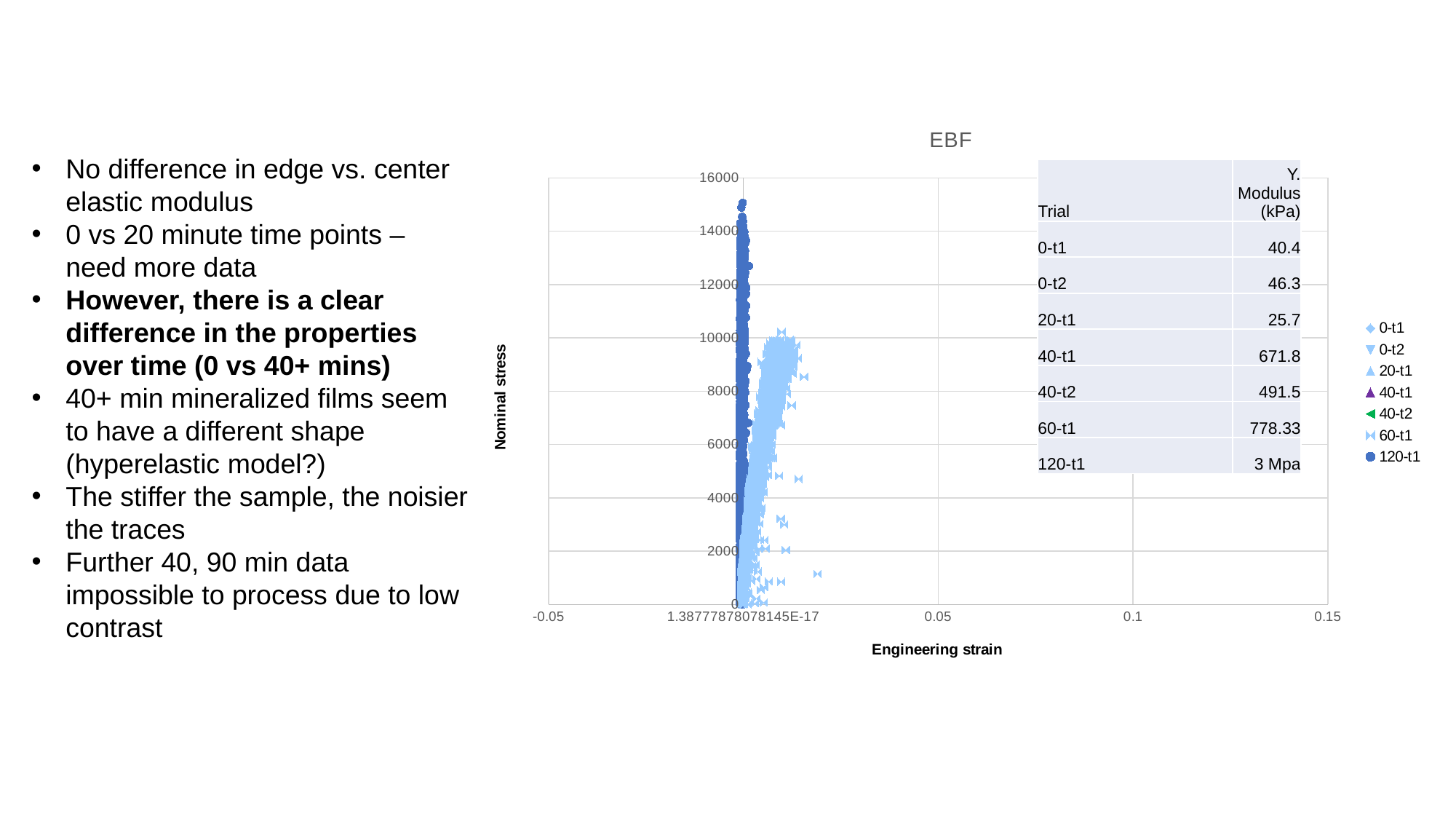

### Chart: EBF

| Category |  |  |  |  |  |  |  |
|---|---|---|---|---|---|---|---|
No difference in edge vs. center elastic modulus
0 vs 20 minute time points – need more data
However, there is a clear difference in the properties over time (0 vs 40+ mins)
40+ min mineralized films seem to have a different shape (hyperelastic model?)
The stiffer the sample, the noisier the traces
Further 40, 90 min data impossible to process due to low contrast

| Trial | Y. Modulus (kPa) |
| --- | --- |
| 0-t1 | 40.4 |
| 0-t2 | 46.3 |
| 20-t1 | 25.7 |
| 40-t1 | 671.8 |
| 40-t2 | 491.5 |
| 60-t1 | 778.33 |
| 120-t1 | 3 Mpa |